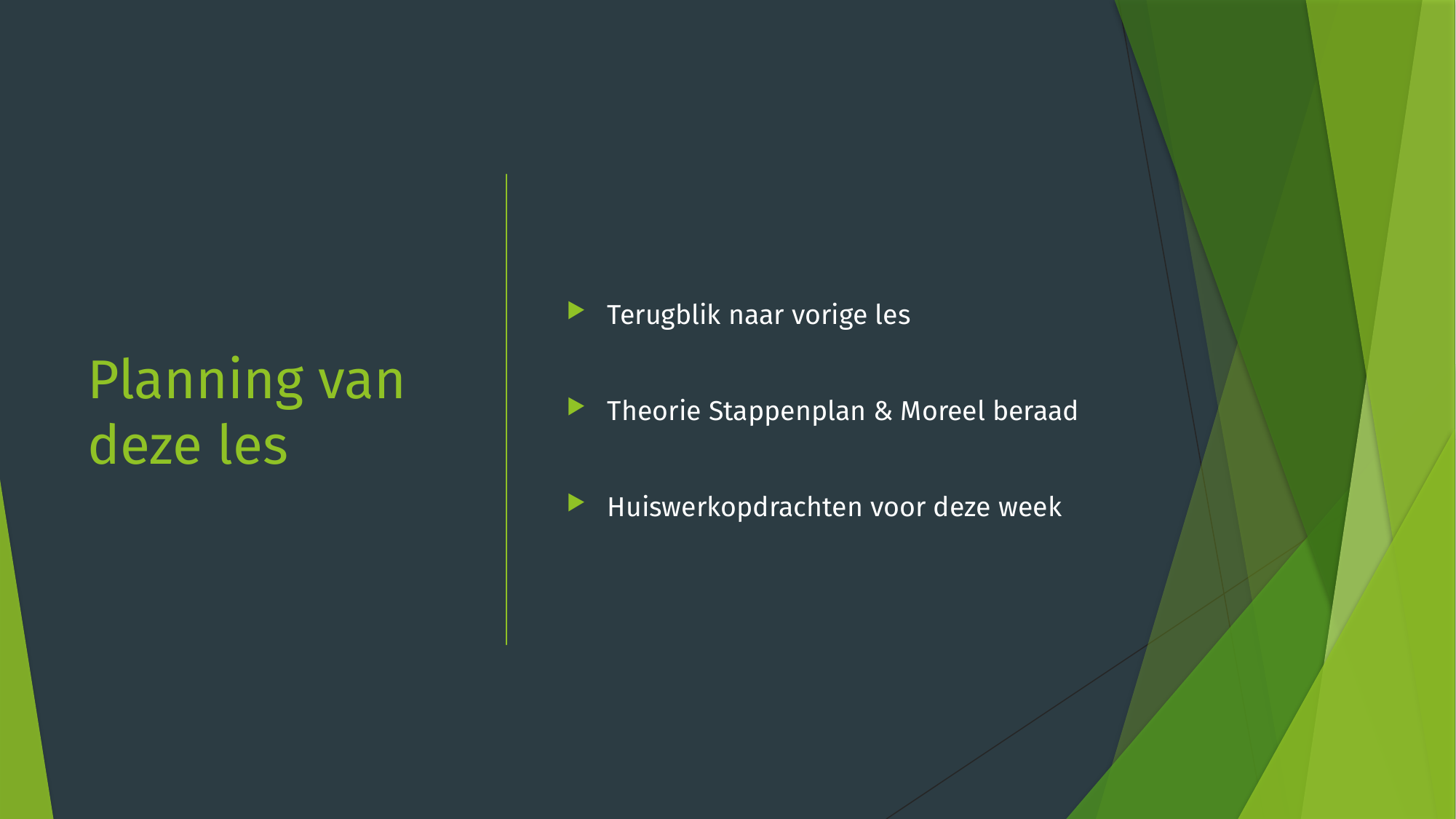

# Planning van deze les
Terugblik naar vorige les

Theorie Stappenplan & Moreel beraad

Huiswerkopdrachten voor deze week